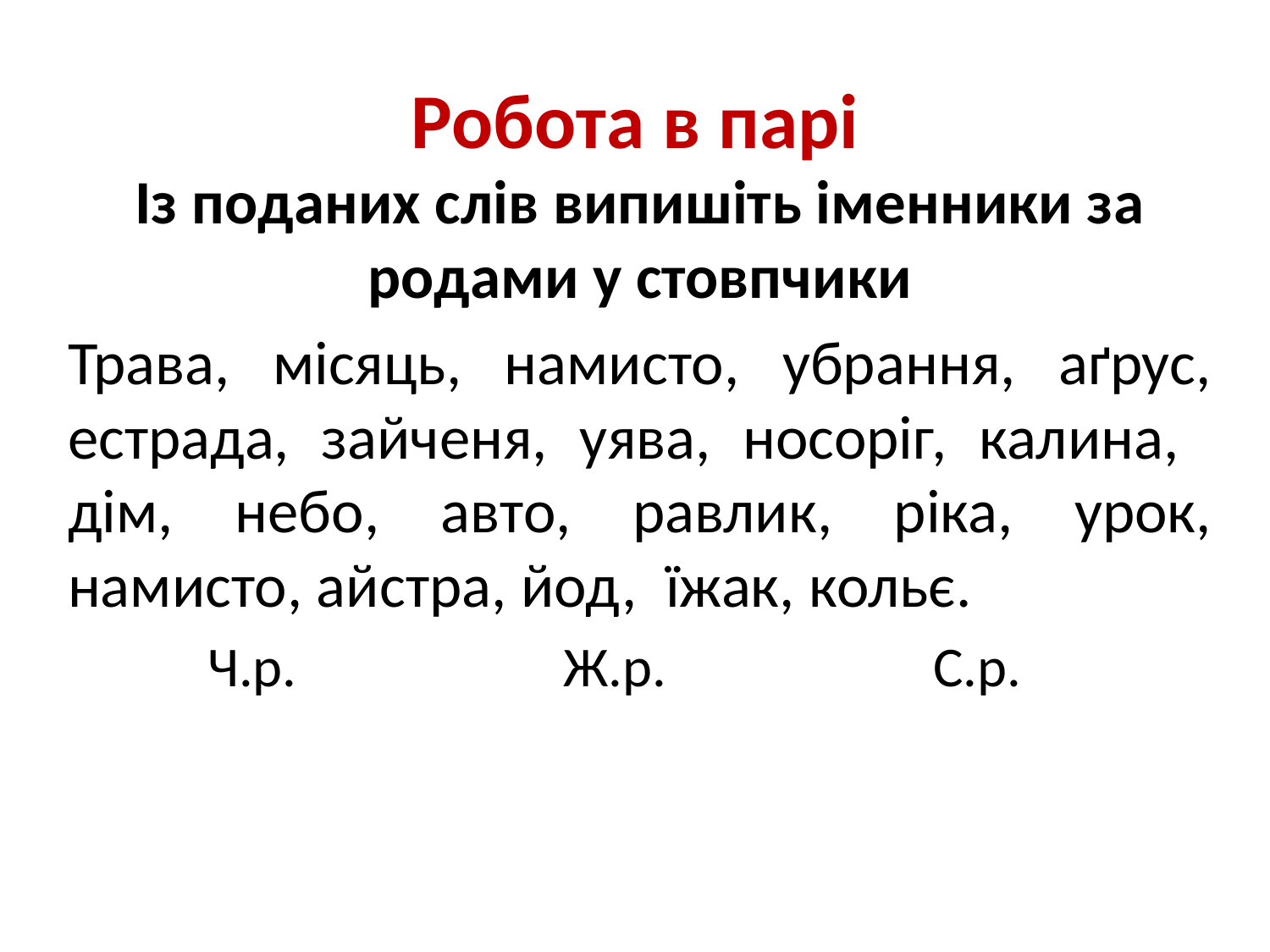

# Робота в парі
Із поданих слів випишіть іменники за родами у стовпчики
Трава, місяць, намисто, убрання, аґрус, естрада, зайченя, уява, носоріг, калина,  дім, небо, авто, равлик, ріка, урок, намисто, айстра, йод,  їжак, кольє.
           Ч.р.                     Ж.р.                     С.р.